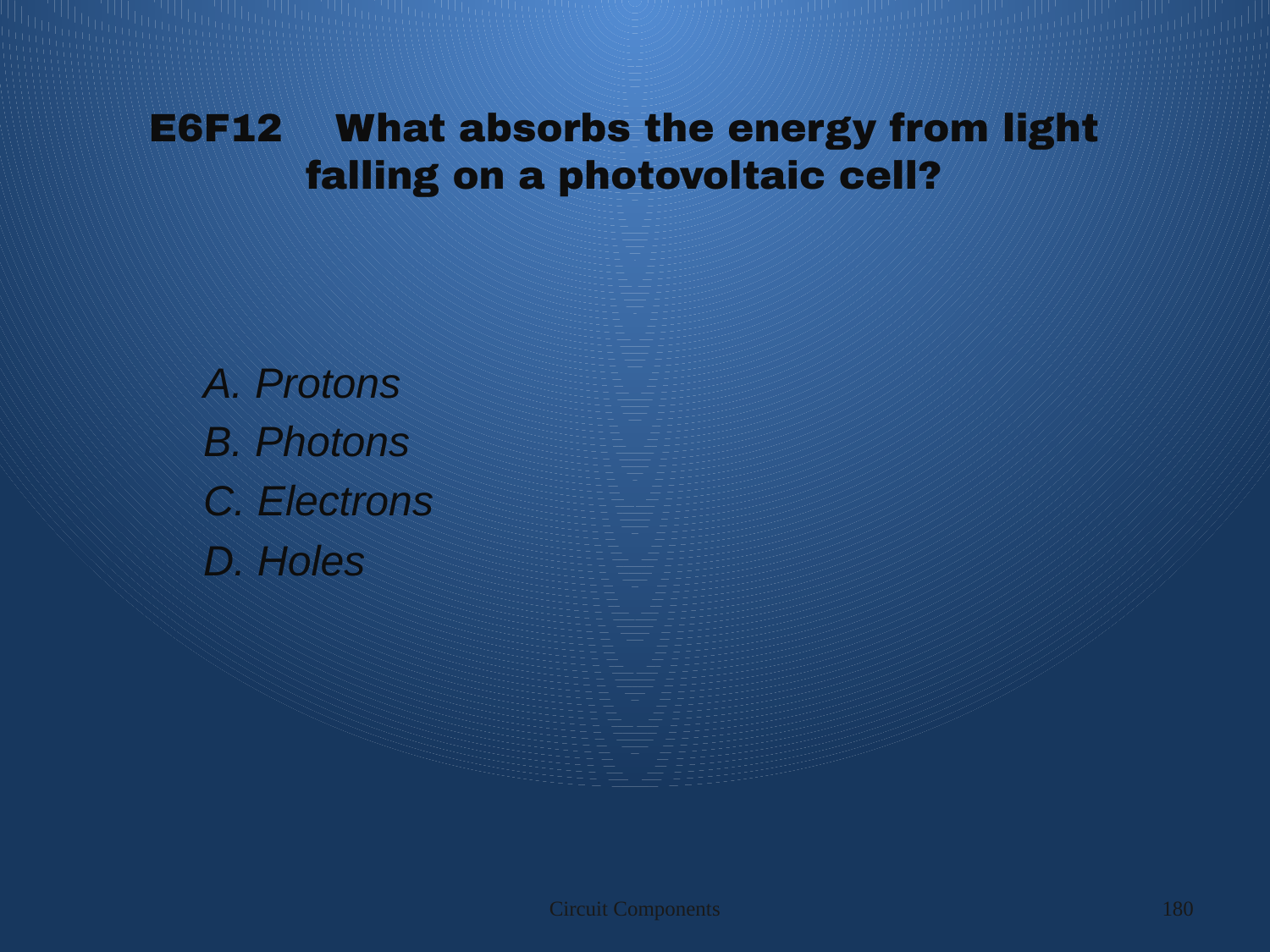

# E6F12    What absorbs the energy from light falling on a photovoltaic cell?
A. Protons
B. Photons
C. Electrons
D. Holes
Circuit Components
180